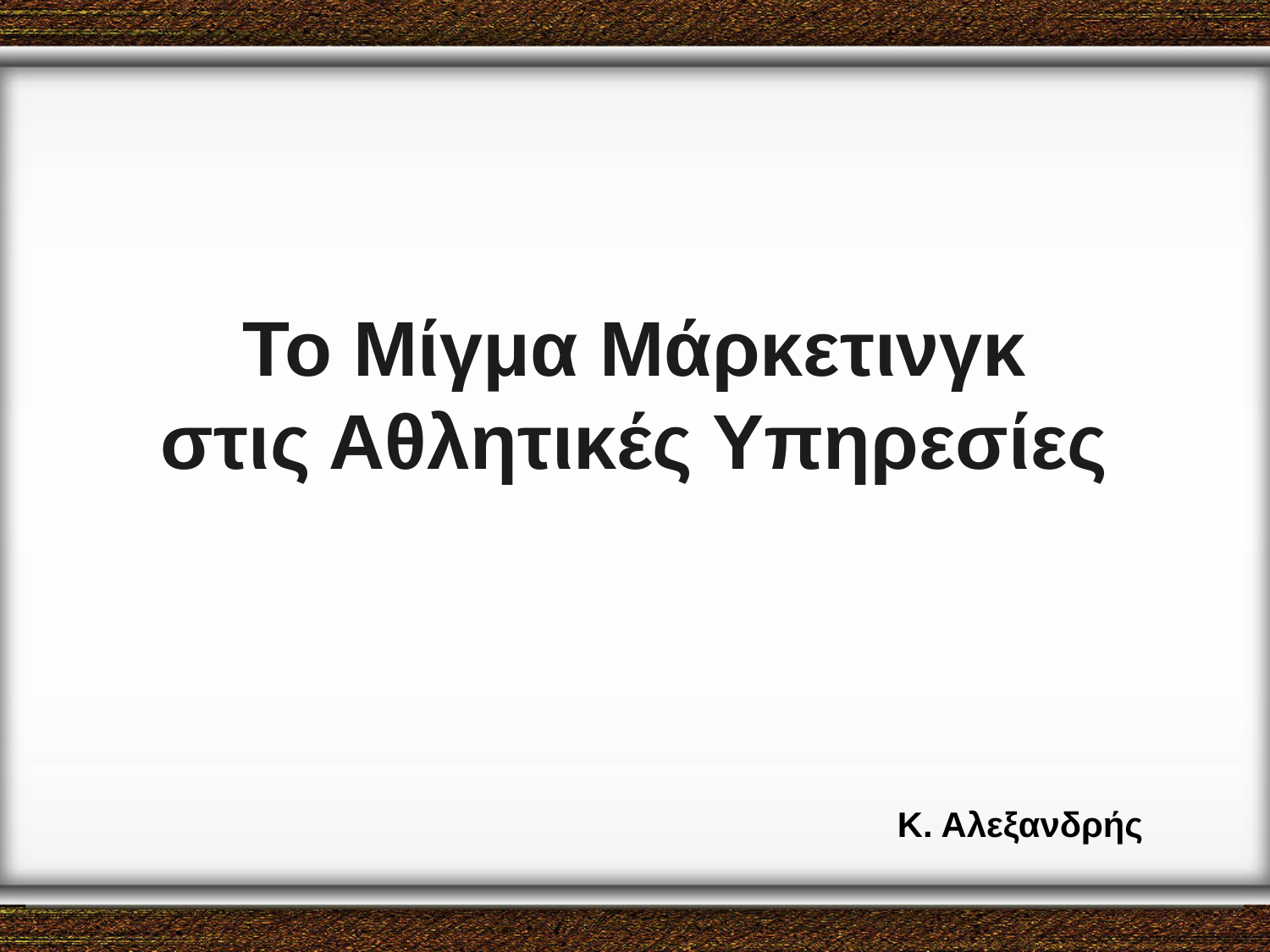

# Το Μίγμα Μάρκετινγκ στις Αθλητικές Υπηρεσίες
Κ. Αλεξανδρής